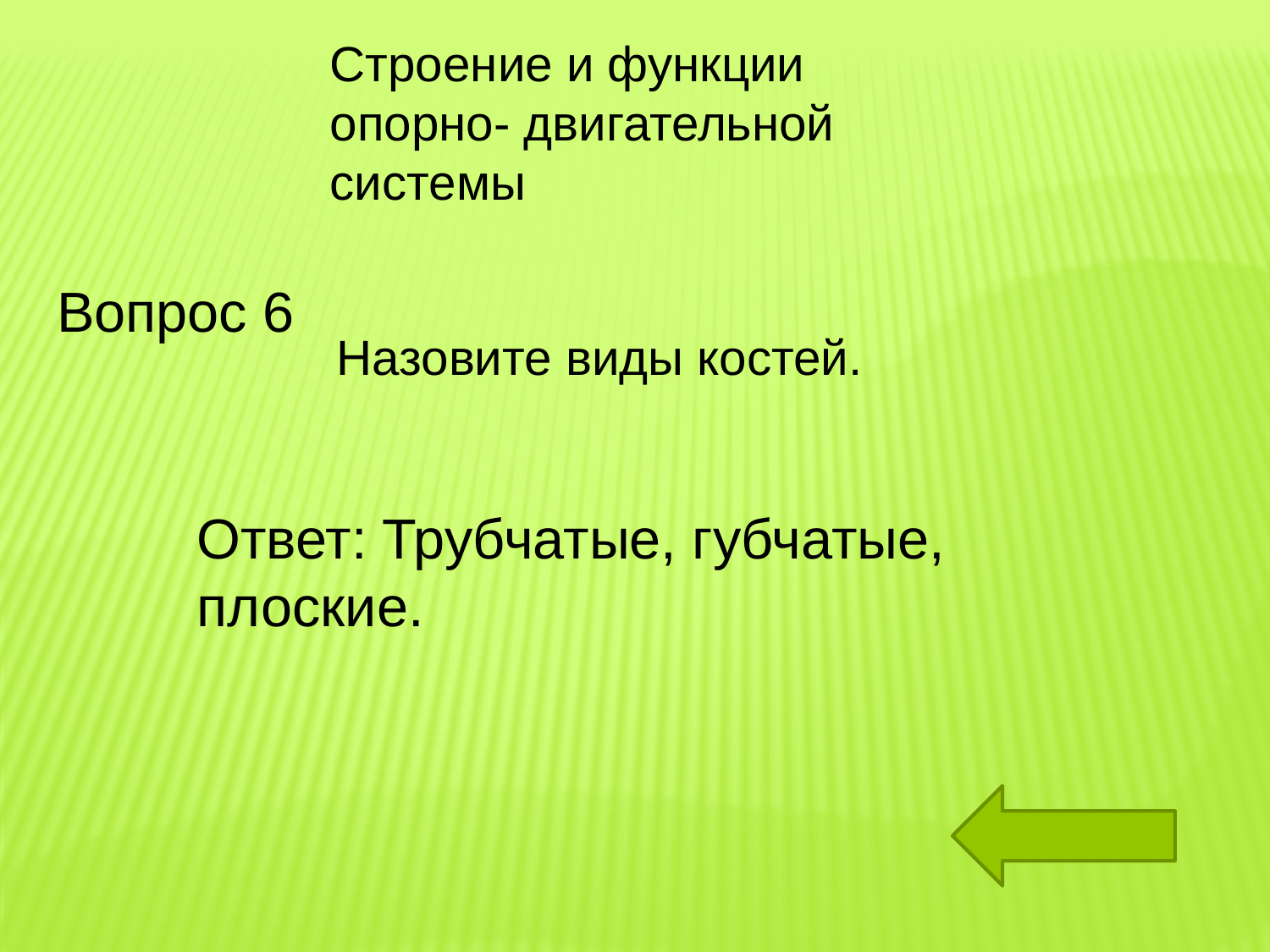

Строение и функции опорно- двигательной системы
Вопрос 6
Назовите виды костей.
Ответ: Трубчатые, губчатые, плоские.